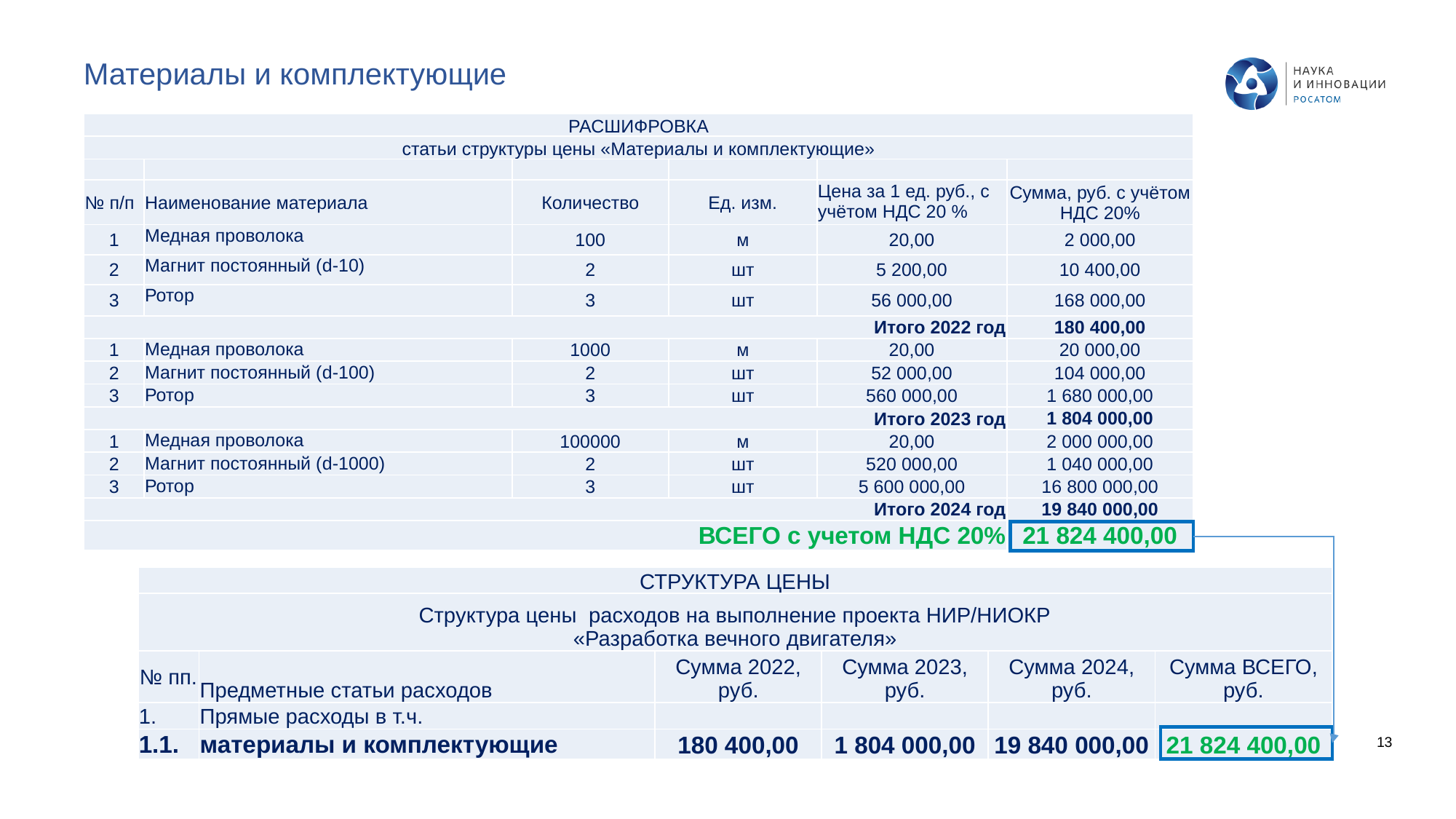

Материалы и комплектующие
| РАСШИФРОВКА |  |  |  |  |  |
| --- | --- | --- | --- | --- | --- |
| статьи структуры цены «Материалы и комплектующие» |  |  |  |  |  |
|  |  |  |  |  |  |
| № п/п | Наименование материала | Количество | Ед. изм. | Цена за 1 ед. руб., с учётом НДС 20 % | Сумма, руб. с учётом НДС 20% |
| 1 | Медная проволока | 100 | м | 20,00 | 2 000,00 |
| 2 | Магнит постоянный (d-10) | 2 | шт | 5 200,00 | 10 400,00 |
| 3 | Ротор | 3 | шт | 56 000,00 | 168 000,00 |
| Итого 2022 год |  |  |  |  | 180 400,00 |
| 1 | Медная проволока | 1000 | м | 20,00 | 20 000,00 |
| 2 | Магнит постоянный (d-100) | 2 | шт | 52 000,00 | 104 000,00 |
| 3 | Ротор | 3 | шт | 560 000,00 | 1 680 000,00 |
| Итого 2023 год |  |  |  |  | 1 804 000,00 |
| 1 | Медная проволока | 100000 | м | 20,00 | 2 000 000,00 |
| 2 | Магнит постоянный (d-1000) | 2 | шт | 520 000,00 | 1 040 000,00 |
| 3 | Ротор | 3 | шт | 5 600 000,00 | 16 800 000,00 |
| Итого 2024 год |  |  |  |  | 19 840 000,00 |
| ВСЕГО с учетом НДС 20% |  |  |  |  | 21 824 400,00 |

| СТРУКТУРА ЦЕНЫ |  |  |  |  |  |
| --- | --- | --- | --- | --- | --- |
| Структура цены расходов на выполнение проекта НИР/НИОКР «Разработка вечного двигателя» |  |  |  |  |  |
| № пп. | Предметные статьи расходов | Сумма 2022, руб. | Сумма 2023, руб. | Сумма 2024, руб. | Сумма ВСЕГО, руб. |
| 1. | Прямые расходы в т.ч. |  |  |  |  |
| 1.1. | материалы и комплектующие | 180 400,00 | 1 804 000,00 | 19 840 000,00 | 21 824 400,00 |